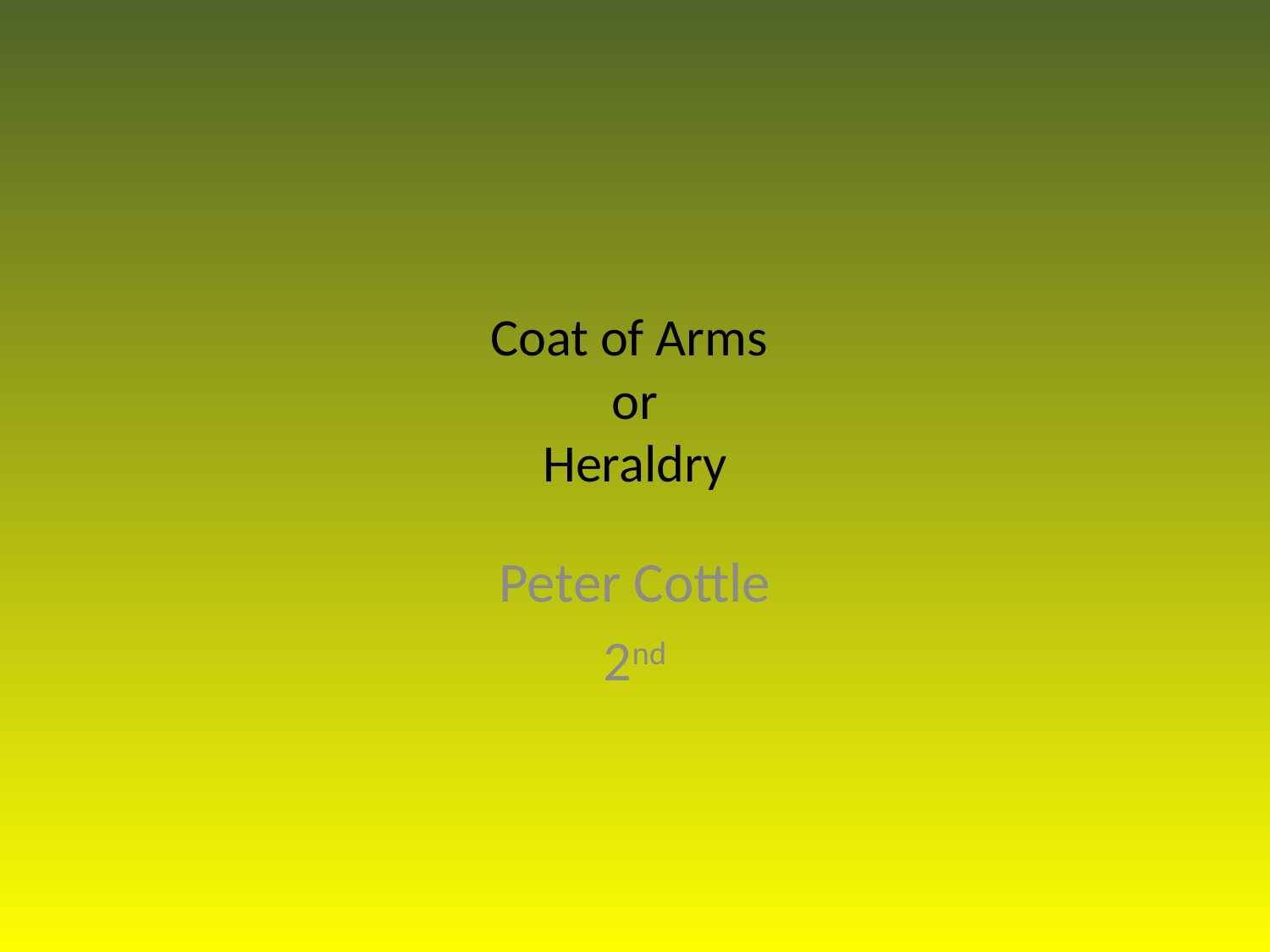

# Coat of Arms or Heraldry
Peter Cottle
2nd